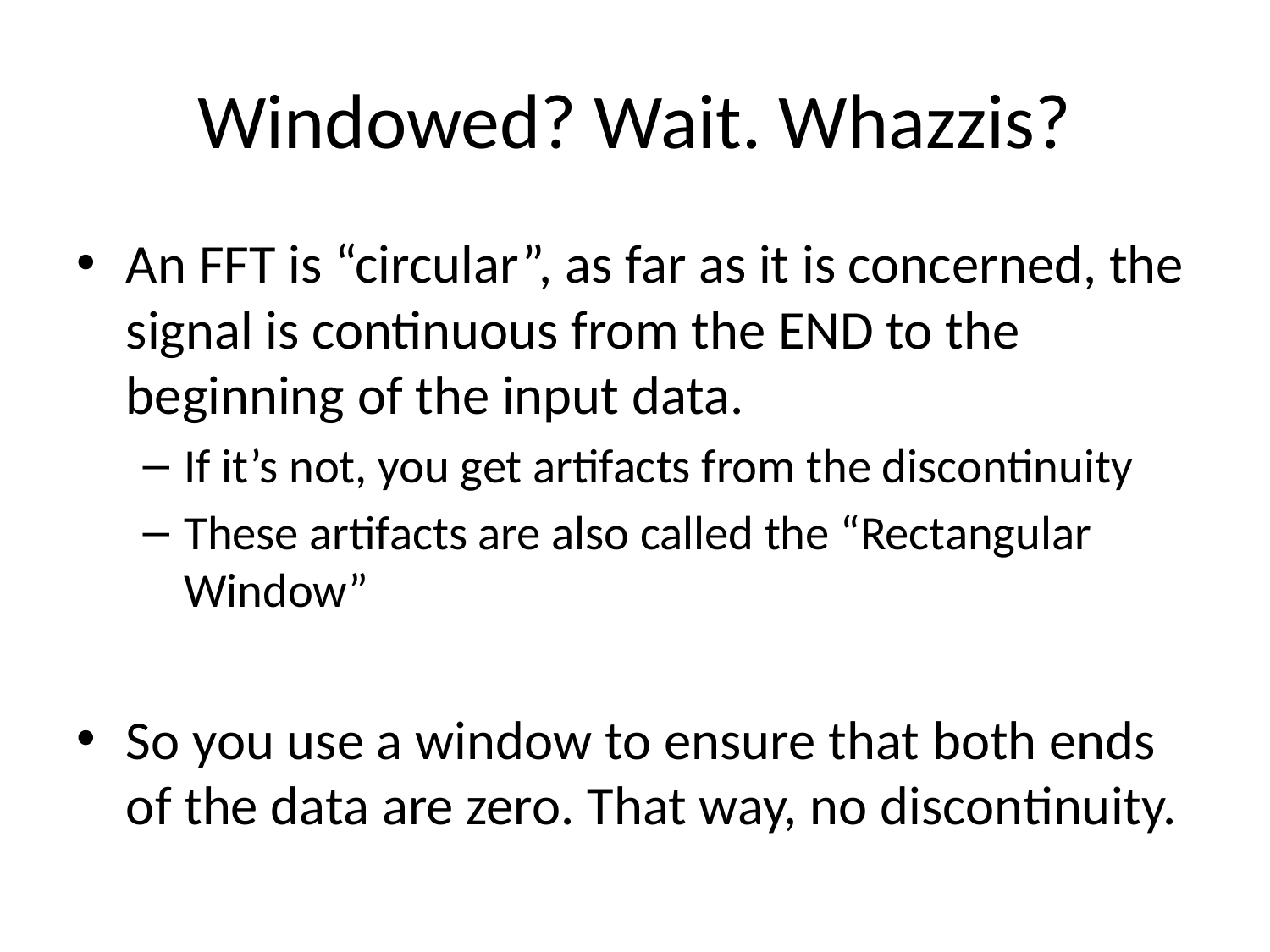

# Windowed? Wait. Whazzis?
An FFT is “circular”, as far as it is concerned, the signal is continuous from the END to the beginning of the input data.
If it’s not, you get artifacts from the discontinuity
These artifacts are also called the “Rectangular Window”

So you use a window to ensure that both ends of the data are zero. That way, no discontinuity.